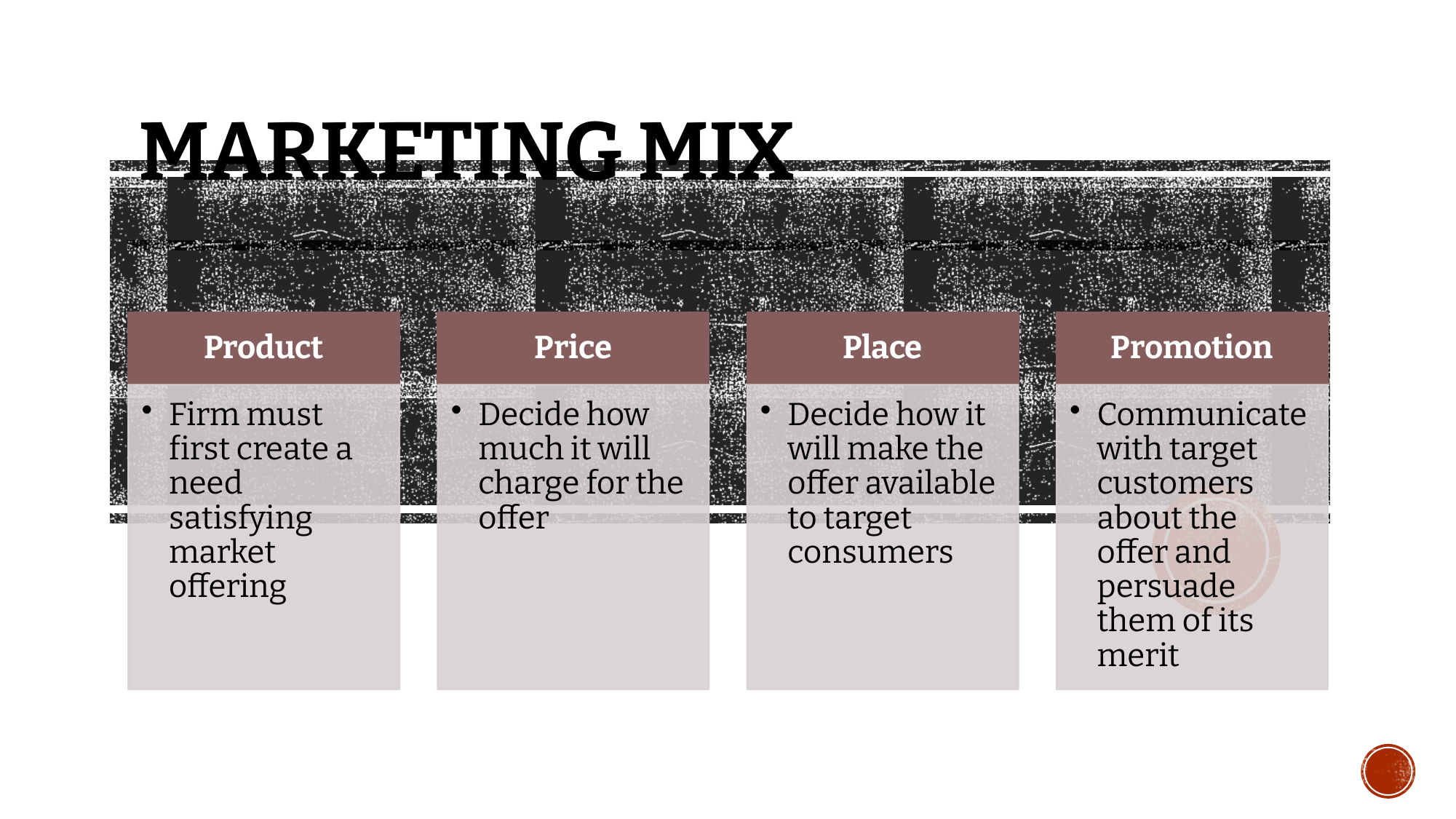

# Marketing Mix

Product
Firm must first create a need satisfying market offering
Price
Decide how much it will charge for the offer
Place
Decide how it will make the offer available to target consumers
Promotion
Communicate with target customers about the offer and persuade them of its merit